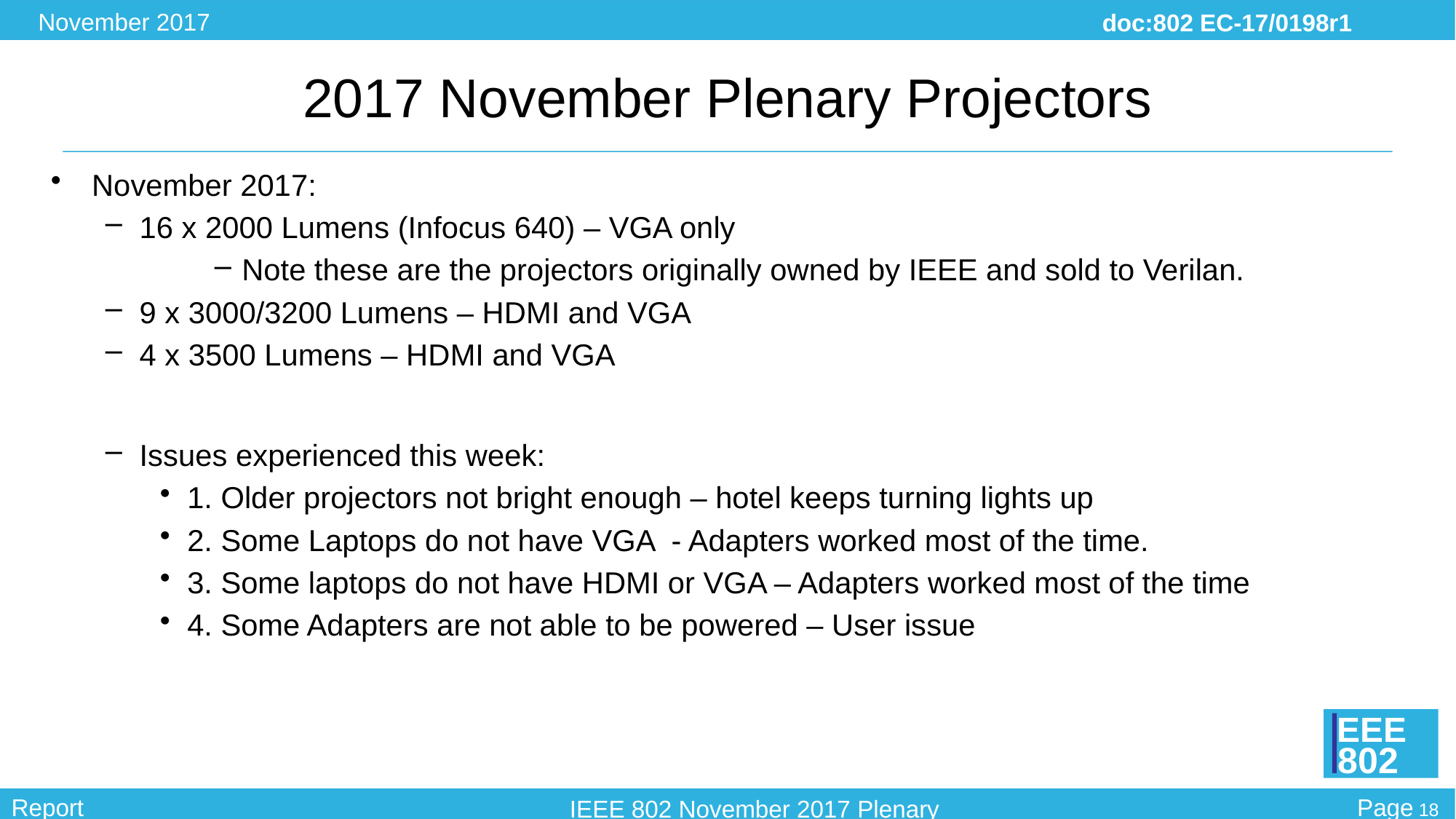

# 2017 November Plenary Projectors
November 2017:
16 x 2000 Lumens (Infocus 640) – VGA only
Note these are the projectors originally owned by IEEE and sold to Verilan.
9 x 3000/3200 Lumens – HDMI and VGA
4 x 3500 Lumens – HDMI and VGA

Issues experienced this week:
1. Older projectors not bright enough – hotel keeps turning lights up
2. Some Laptops do not have VGA  - Adapters worked most of the time.
3. Some laptops do not have HDMI or VGA – Adapters worked most of the time
4. Some Adapters are not able to be powered – User issue